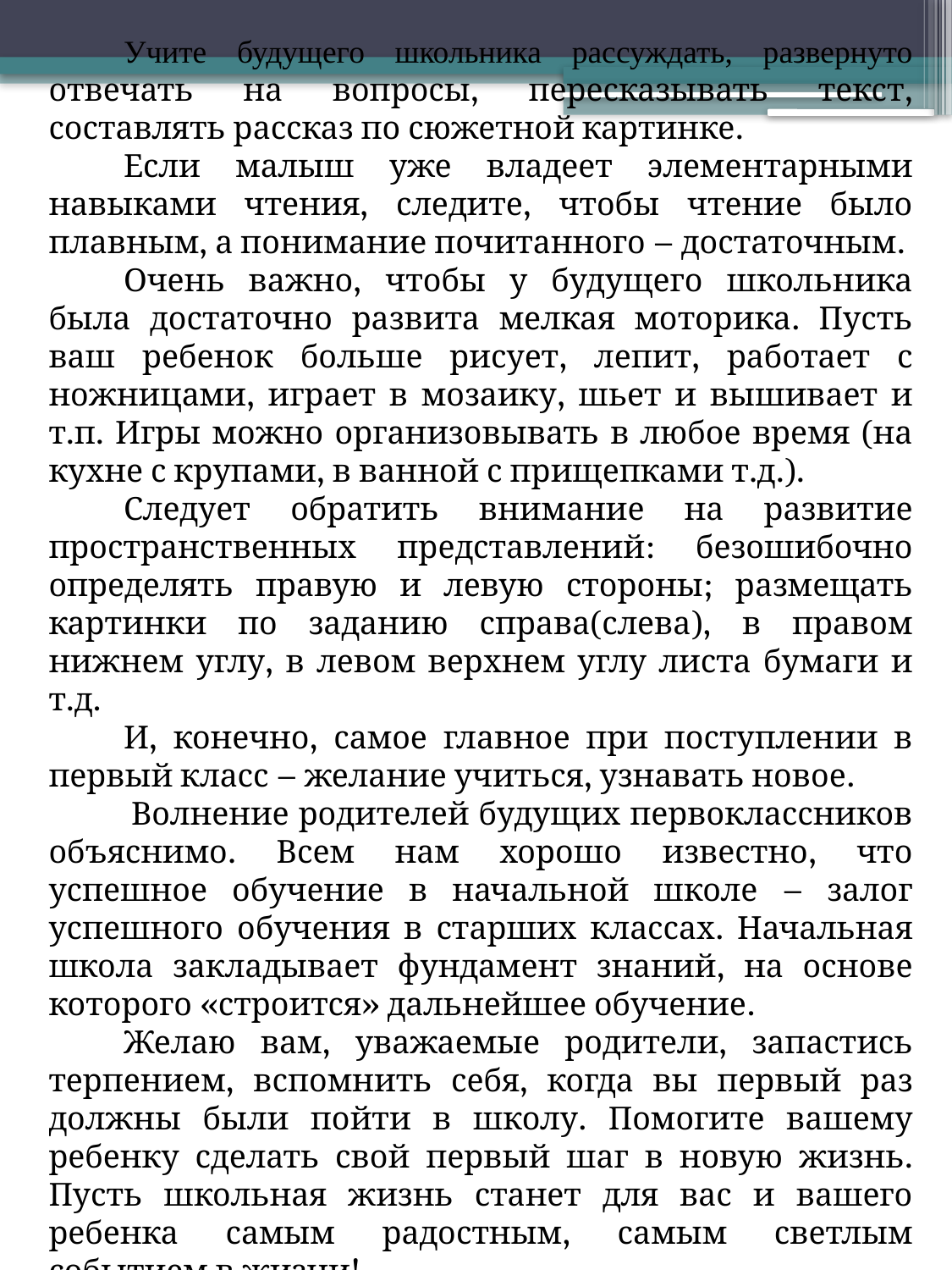

Учите будущего школьника рассуждать, развернуто отвечать на вопросы, пересказывать текст, составлять рассказ по сюжетной картинке.
Если малыш уже владеет элементарными навыками чтения, следите, чтобы чтение было плавным, а понимание почитанного – достаточным.
Очень важно, чтобы у будущего школьника была достаточно развита мелкая моторика. Пусть ваш ребенок больше рисует, лепит, работает с ножницами, играет в мозаику, шьет и вышивает и т.п. Игры можно организовывать в любое время (на кухне с крупами, в ванной с прищепками т.д.).
Следует обратить внимание на развитие пространственных представлений: безошибочно определять правую и левую стороны; размещать картинки по заданию справа(слева), в правом нижнем углу, в левом верхнем углу листа бумаги и т.д.
И, конечно, самое главное при поступлении в первый класс – желание учиться, узнавать новое.
 Волнение родителей будущих первоклассников объяснимо. Всем нам хорошо известно, что успешное обучение в начальной школе – залог успешного обучения в старших классах. Начальная школа закладывает фундамент знаний, на основе которого «строится» дальнейшее обучение.
Желаю вам, уважаемые родители, запастись терпением, вспомнить себя, когда вы первый раз должны были пойти в школу. Помогите вашему ребенку сделать свой первый шаг в новую жизнь. Пусть школьная жизнь станет для вас и вашего ребенка самым радостным, самым светлым событием в жизни!